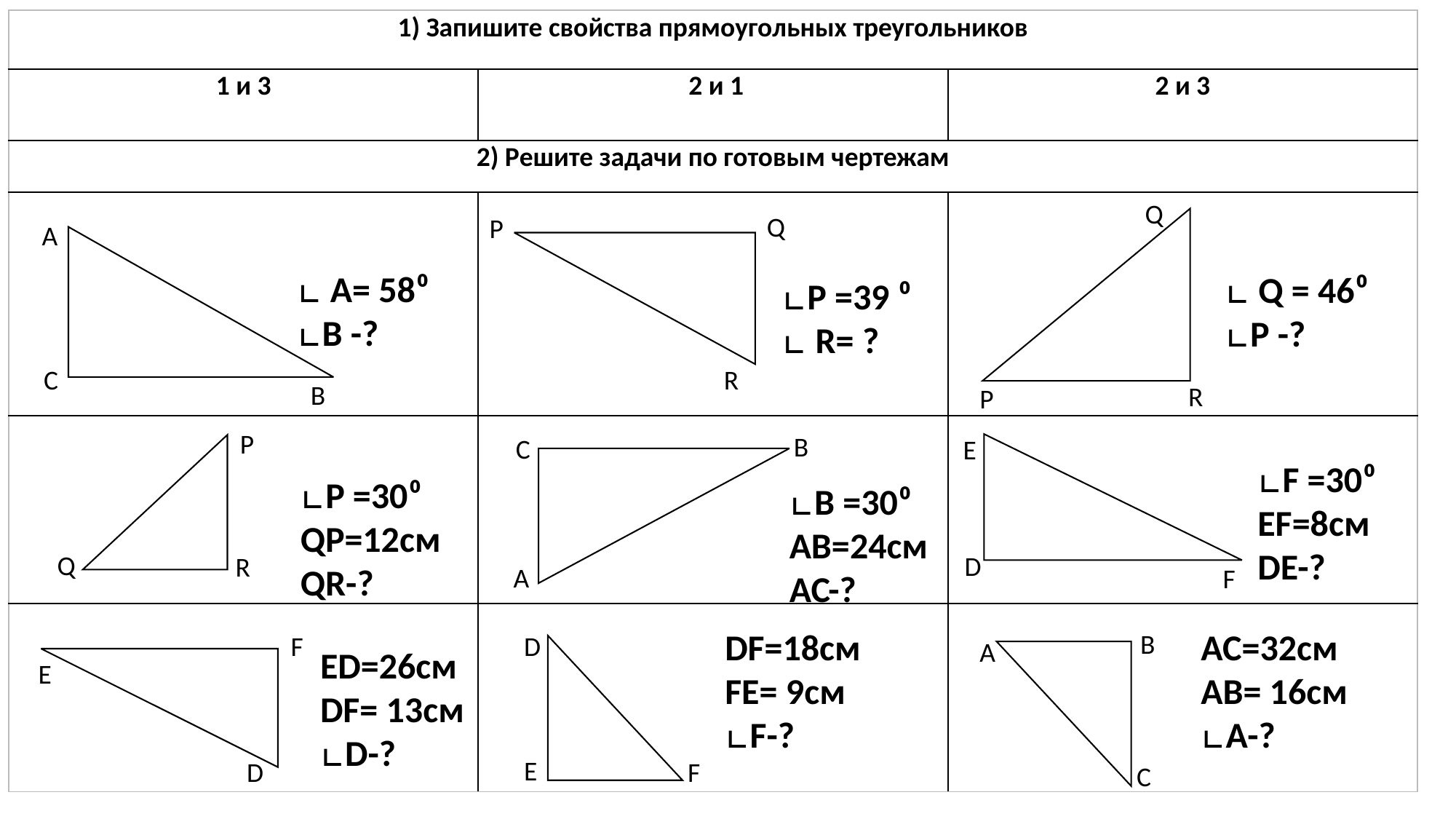

| 1) Запишите свойства прямоугольных треугольников |  |  |
| --- | --- | --- |
| 1 и 3 | 2 и 1 | 2 и 3 |
| 2) Решите задачи по готовым чертежам |  |  |
|  |  |  |
|  |  |  |
|  |  |  |

Q
Q
P
А

∟ A= 58⁰
∟B -?
∟ Q = 46⁰
∟P -?
∟P =39 ⁰
∟ R= ?
С
R
В
R
P

P
В
С
E

∟F =30⁰
EF=8см
DE-?
∟P =30⁰
QP=12см
QR-?
∟B =30⁰
AB=24см
AC-?
Q
D
R
А
F
DF=18см
FE= 9см
∟F-?

AC=32см
AB= 16см
∟A-?

В
D
F
А

ED=26см
DF= 13см
∟D-?

E
E
D
F
С